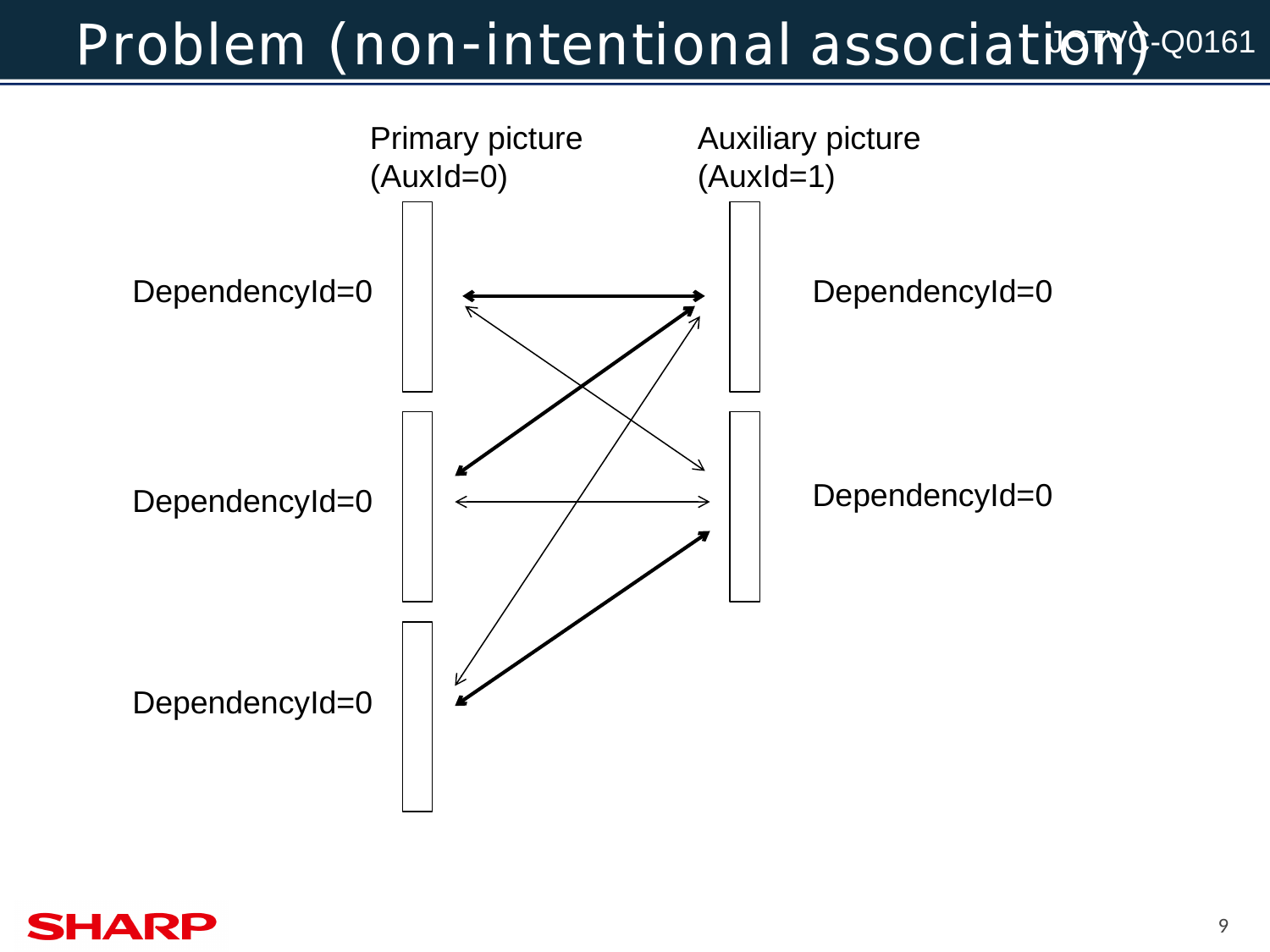

# Problem (non-intentional association)
Primary picture
(AuxId=0)
Auxiliary picture
(AuxId=1)

DependencyId=0
DependencyId=0

DependencyId=0
DependencyId=0

DependencyId=0
9